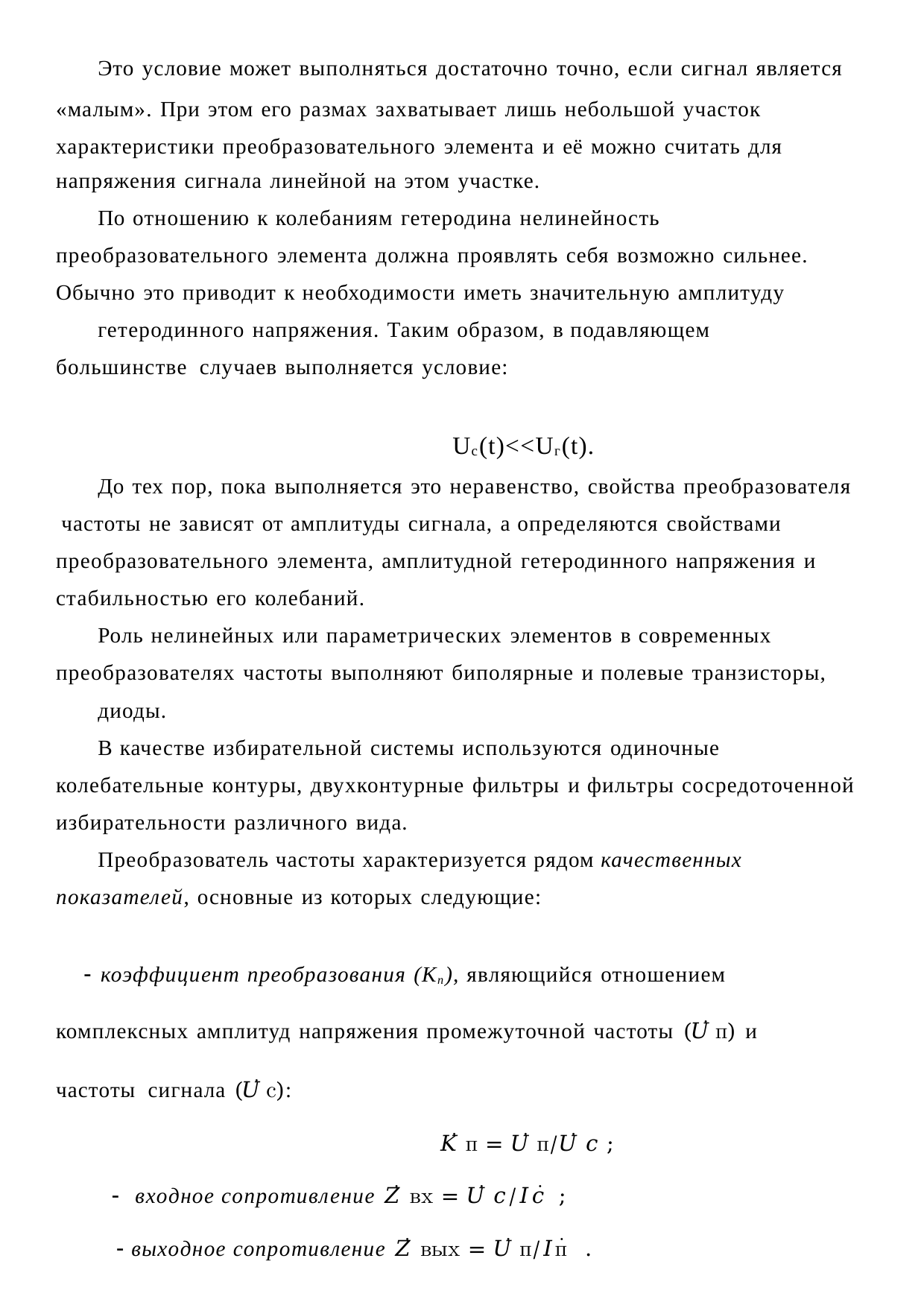

Это условие может выполняться достаточно точно, если сигнал является
«малым». При этом его размах захватывает лишь небольшой участок  характеристики преобразовательного элемента и её можно считать для
напряжения сигнала линейной на этом участке.
По отношению к колебаниям гетеродина нелинейность  преобразовательного элемента должна проявлять себя возможно сильнее.  Обычно это приводит к необходимости иметь значительную амплитуду
гетеродинного напряжения. Таким образом, в подавляющем большинстве  случаев выполняется условие:

Uc(t)<<Uг(t).
До тех пор, пока выполняется это неравенство, свойства преобразователя  частоты не зависят от амплитуды сигнала, а определяются свойствами  преобразовательного элемента, амплитудной гетеродинного напряжения и  стабильностью его колебаний.
Роль нелинейных или параметрических элементов в современных  преобразователях частоты выполняют биполярные и полевые транзисторы,
диоды.
В качестве избирательной системы используются одиночные  колебательные контуры, двухконтурные фильтры и фильтры сосредоточенной  избирательности различного вида.
Преобразователь частоты характеризуется рядом качественных  показателей, основные из которых следующие:

− коэффициент преобразования (Кп), являющийся отношением  комплексных амплитуд напряжения промежуточной частоты (𝑈̇ п) и частоты  сигнала (𝑈̇ с):
𝐾̇ п = 𝑈̇ п/𝑈̇ 𝑐 ;
−   входное сопротивление 𝑍̇ вх = 𝑈̇ 𝑐/𝐼𝑐̇  ;
− выходное сопротивление 𝑍̇ вых = 𝑈̇ п/𝐼п̇   .